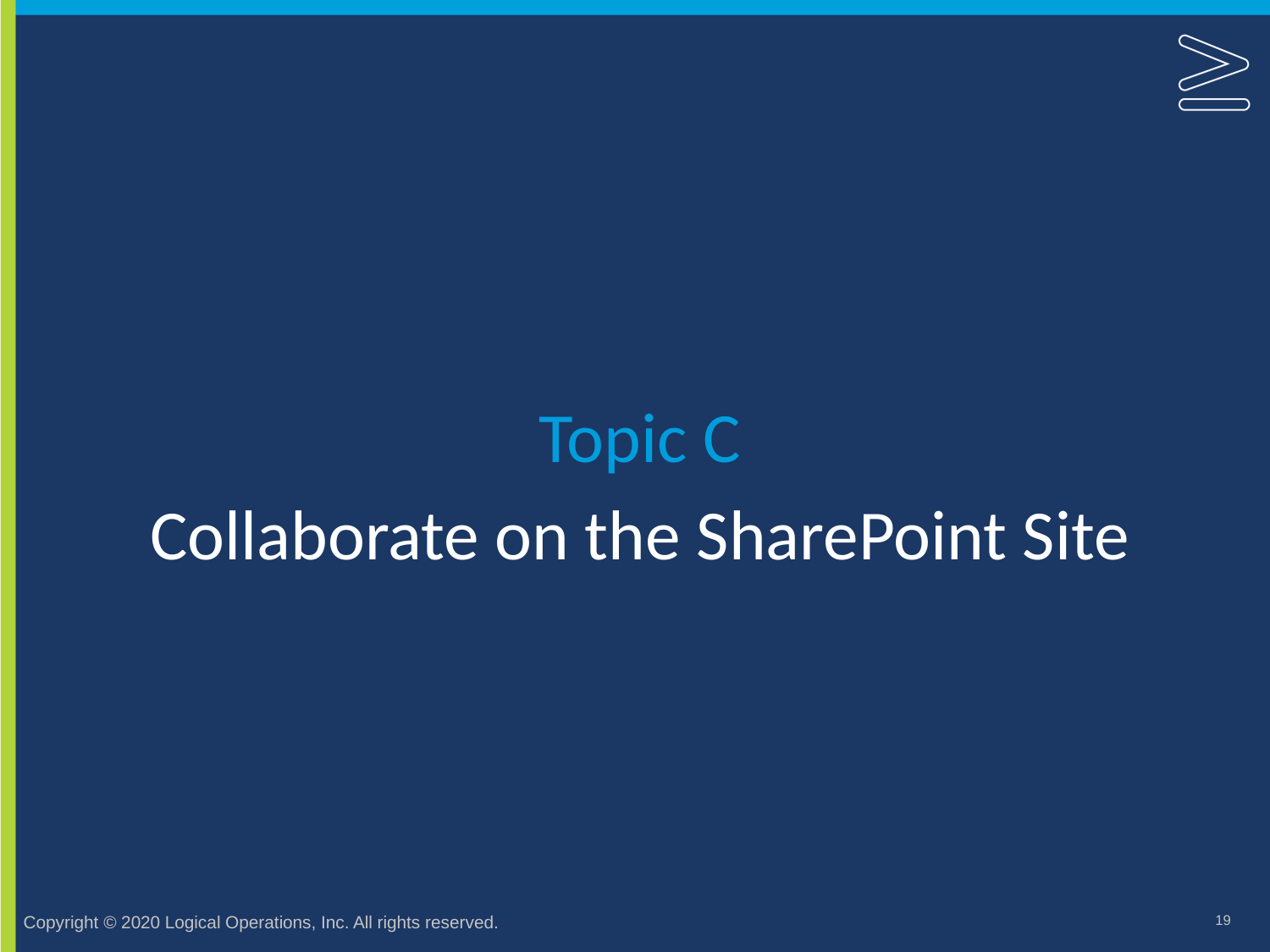

Topic C
# Collaborate on the SharePoint Site
19